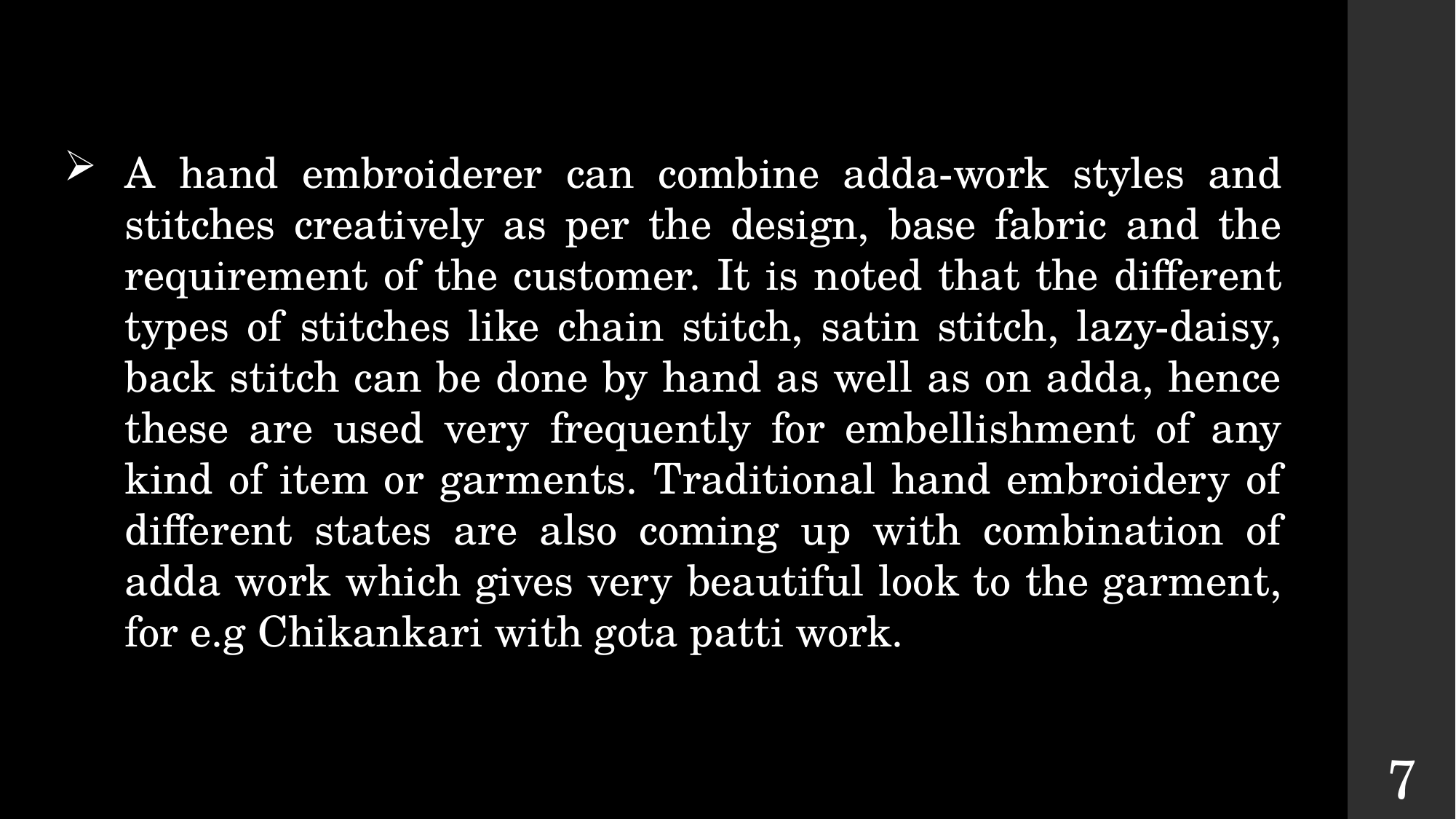

A hand embroiderer can combine adda-work styles and stitches creatively as per the design, base fabric and the requirement of the customer. It is noted that the different types of stitches like chain stitch, satin stitch, lazy-daisy, back stitch can be done by hand as well as on adda, hence these are used very frequently for embellishment of any kind of item or garments. Traditional hand embroidery of different states are also coming up with combination of adda work which gives very beautiful look to the garment, for e.g Chikankari with gota patti work.
7